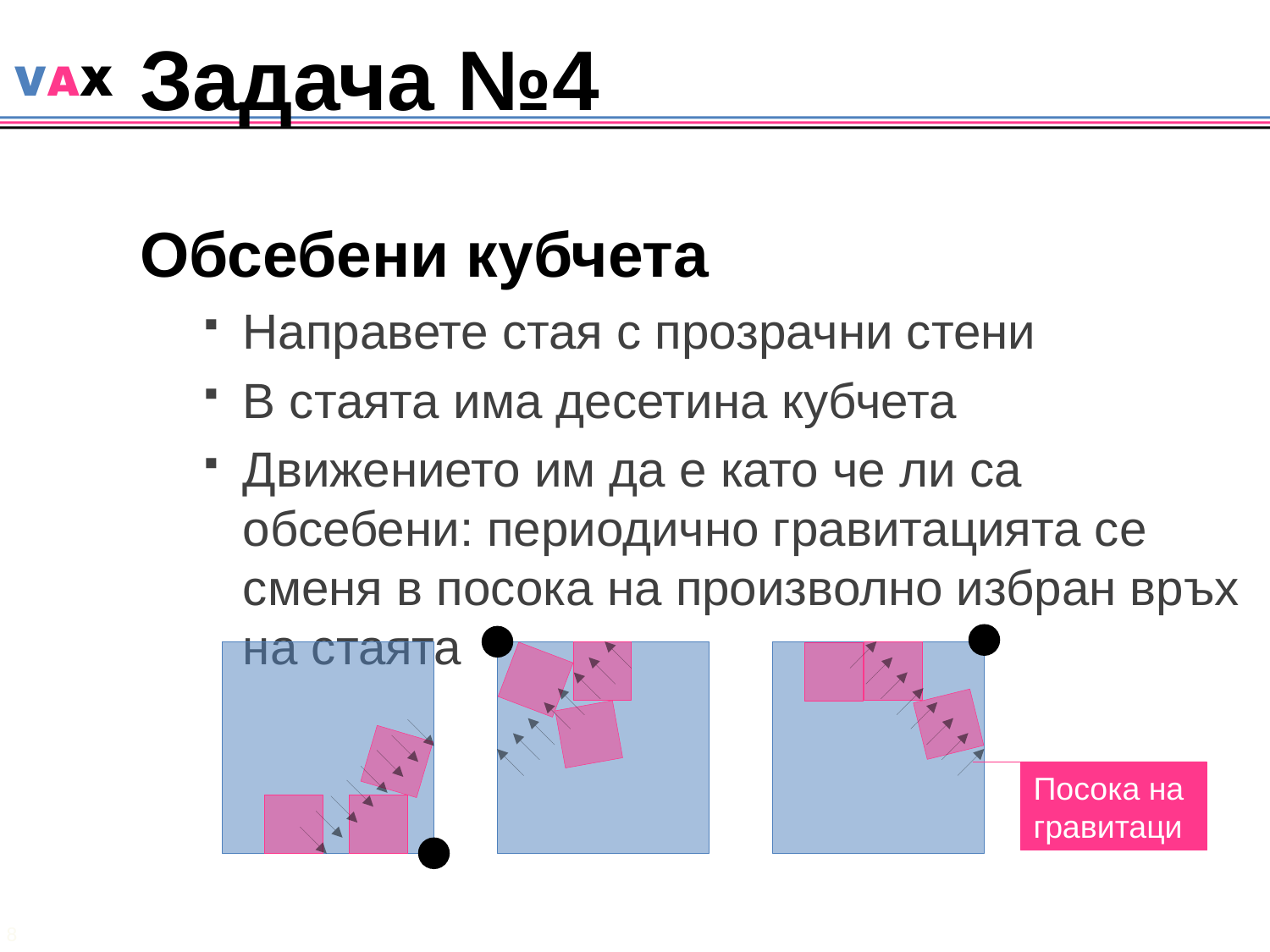

# Задача №4
Обсебени кубчета
Направете стая с прозрачни стени
В стаята има десетина кубчета
Движението им да е като че ли са обсебени: периодично гравитацията се сменя в посока на произволно избран връх на стаята

Посока на гравитация